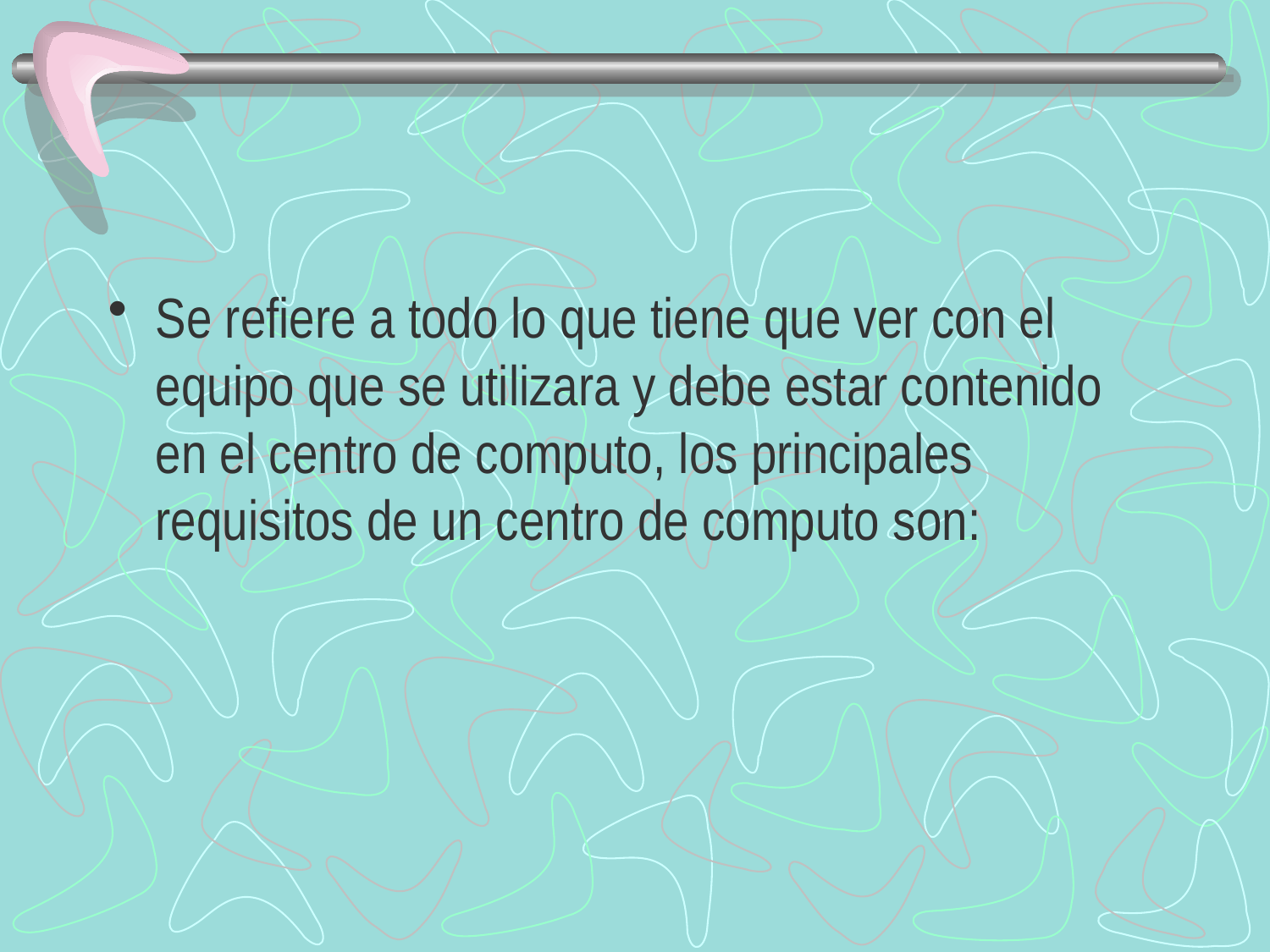

#
Se refiere a todo lo que tiene que ver con el equipo que se utilizara y debe estar contenido en el centro de computo, los principales requisitos de un centro de computo son: